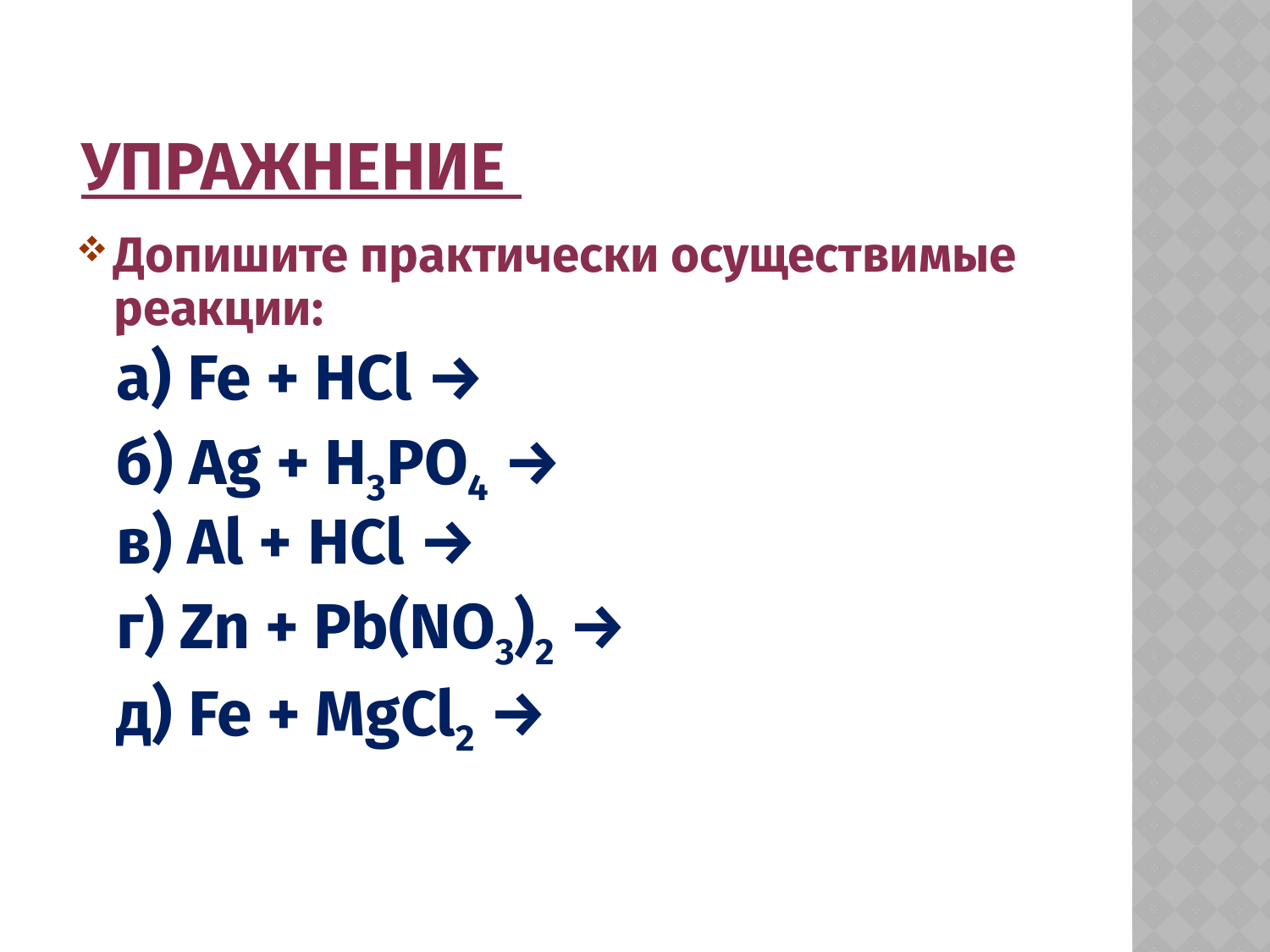

# Упражнение
Допишите практически осуществимые реакции:
а) Fe + HCl →
б) Ag + H3PO4 →
в) Al + HCl →
г) Zn + Pb(NO3)2 →
д) Fe + MgCl2 →